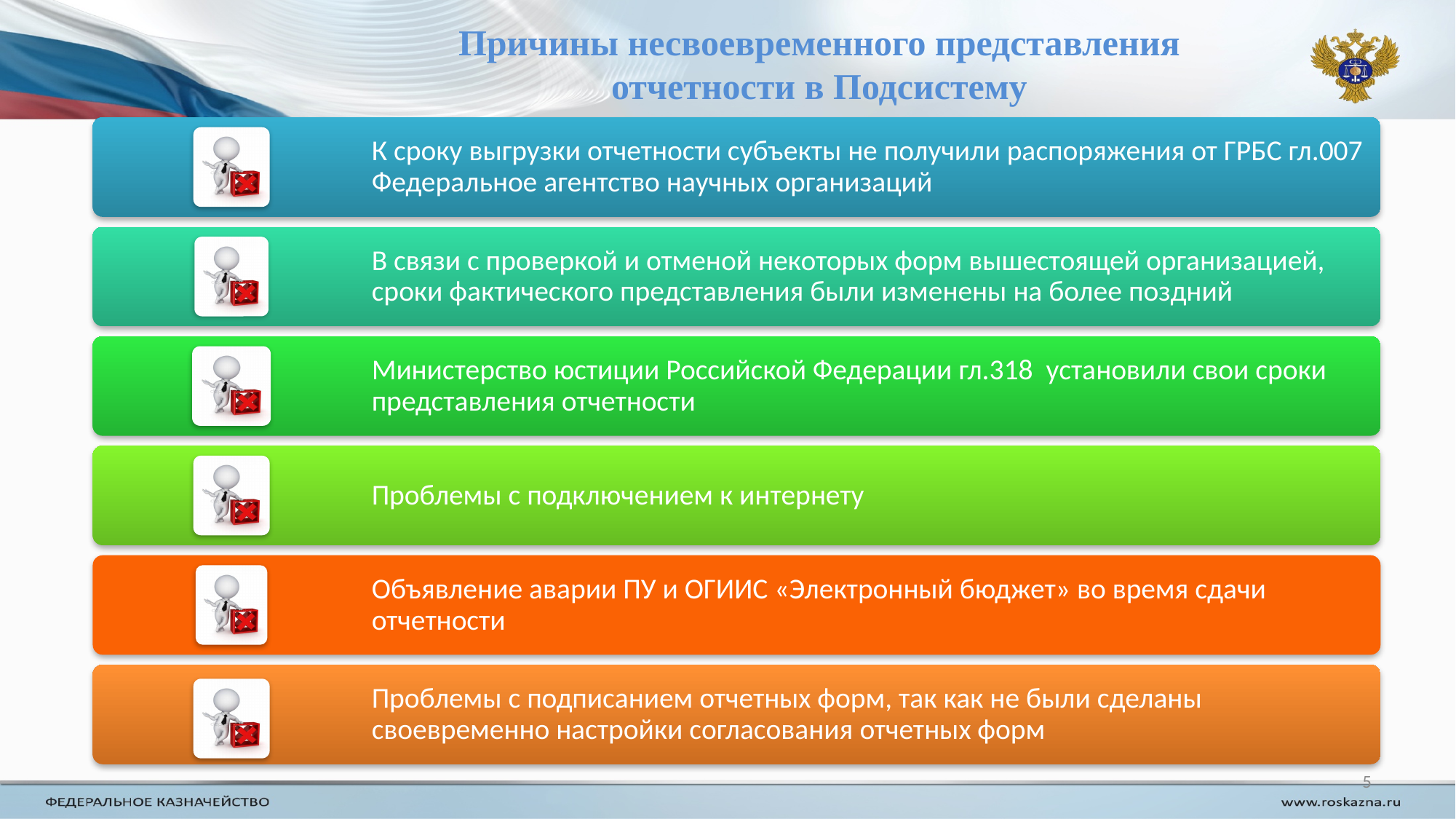

# Причины несвоевременного представления отчетности в Подсистему
К сроку выгрузки отчетности субъекты не получили распоряжения от ГРБС гл.007 Федеральное агентство научных организаций
В связи с проверкой и отменой некоторых форм вышестоящей организацией, сроки фактического представления были изменены на более поздний
Министерство юстиции Российской Федерации гл.318  установили свои сроки представления отчетности
Проблемы с подключением к интернету
Объявление аварии ПУ и ОГИИС «Электронный бюджет» во время сдачи отчетности
Проблемы с подписанием отчетных форм, так как не были сделаны своевременно настройки согласования отчетных форм
5